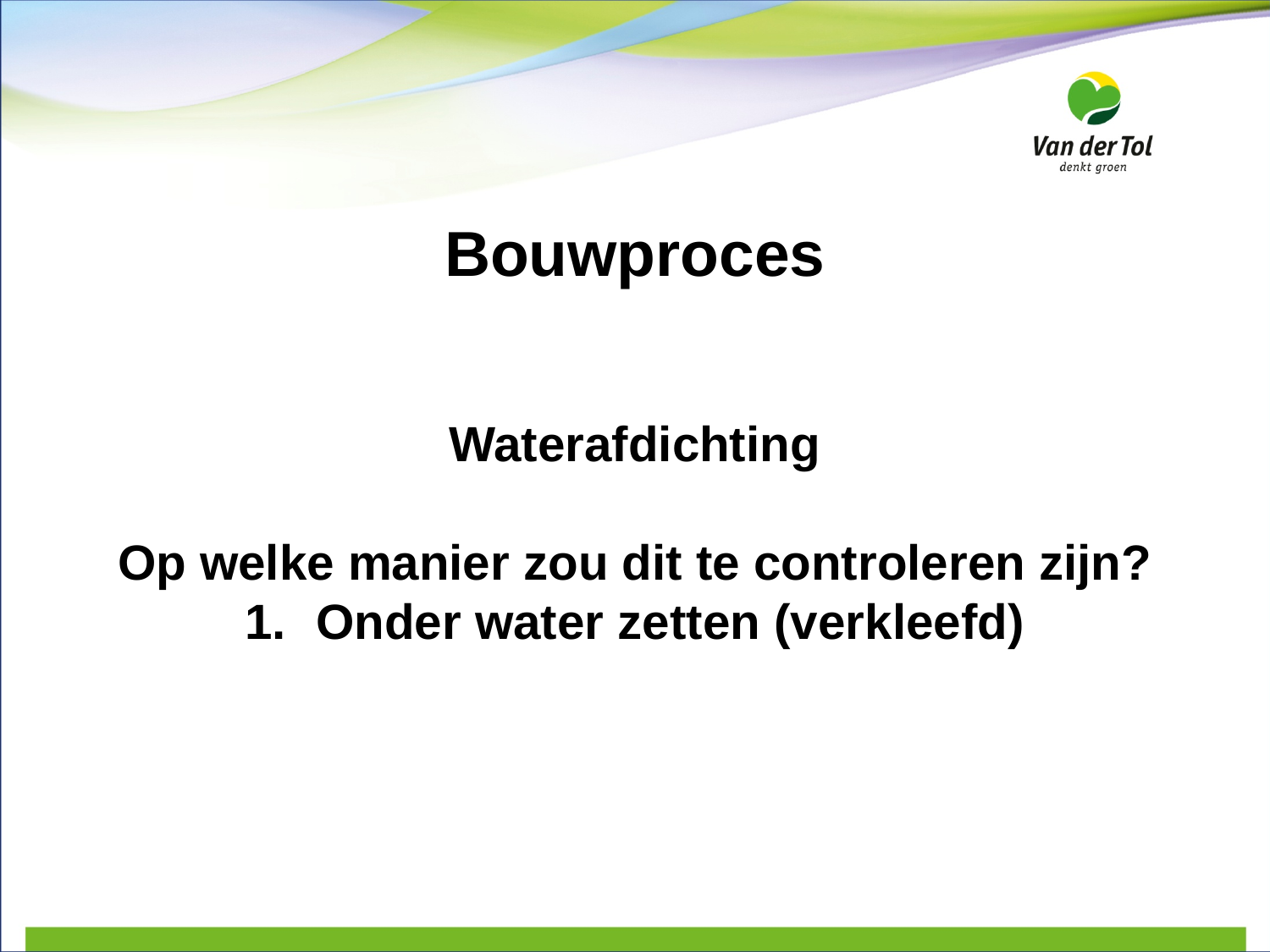

# Bouwproces
Waterafdichting

Op welke manier zou dit te controleren zijn?
Onder water zetten (verkleefd)